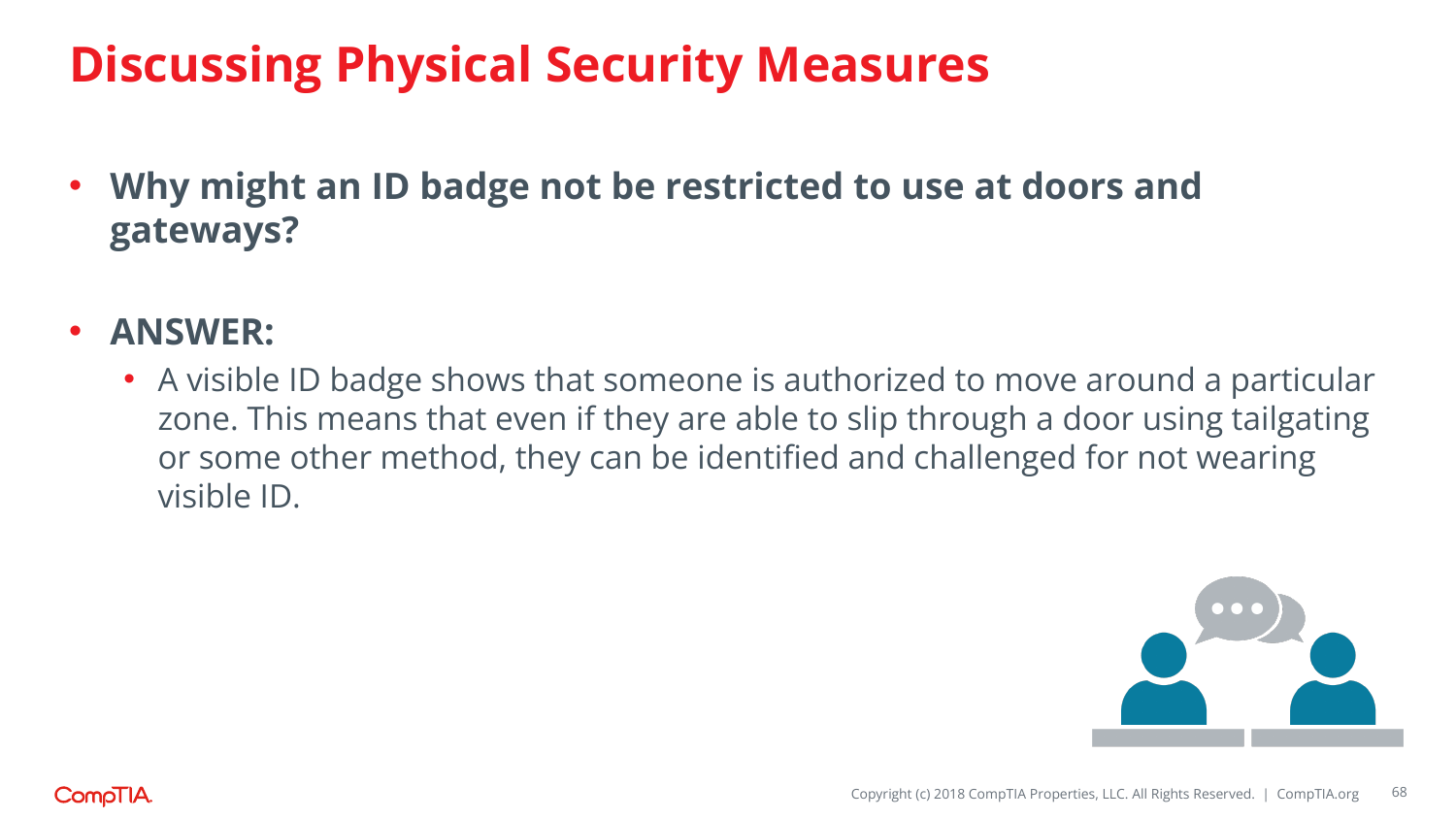

# Discussing Physical Security Measures
Why might an ID badge not be restricted to use at doors and gateways?

ANSWER:
A visible ID badge shows that someone is authorized to move around a particular zone. This means that even if they are able to slip through a door using tailgating or some other method, they can be identified and challenged for not wearing visible ID.

68